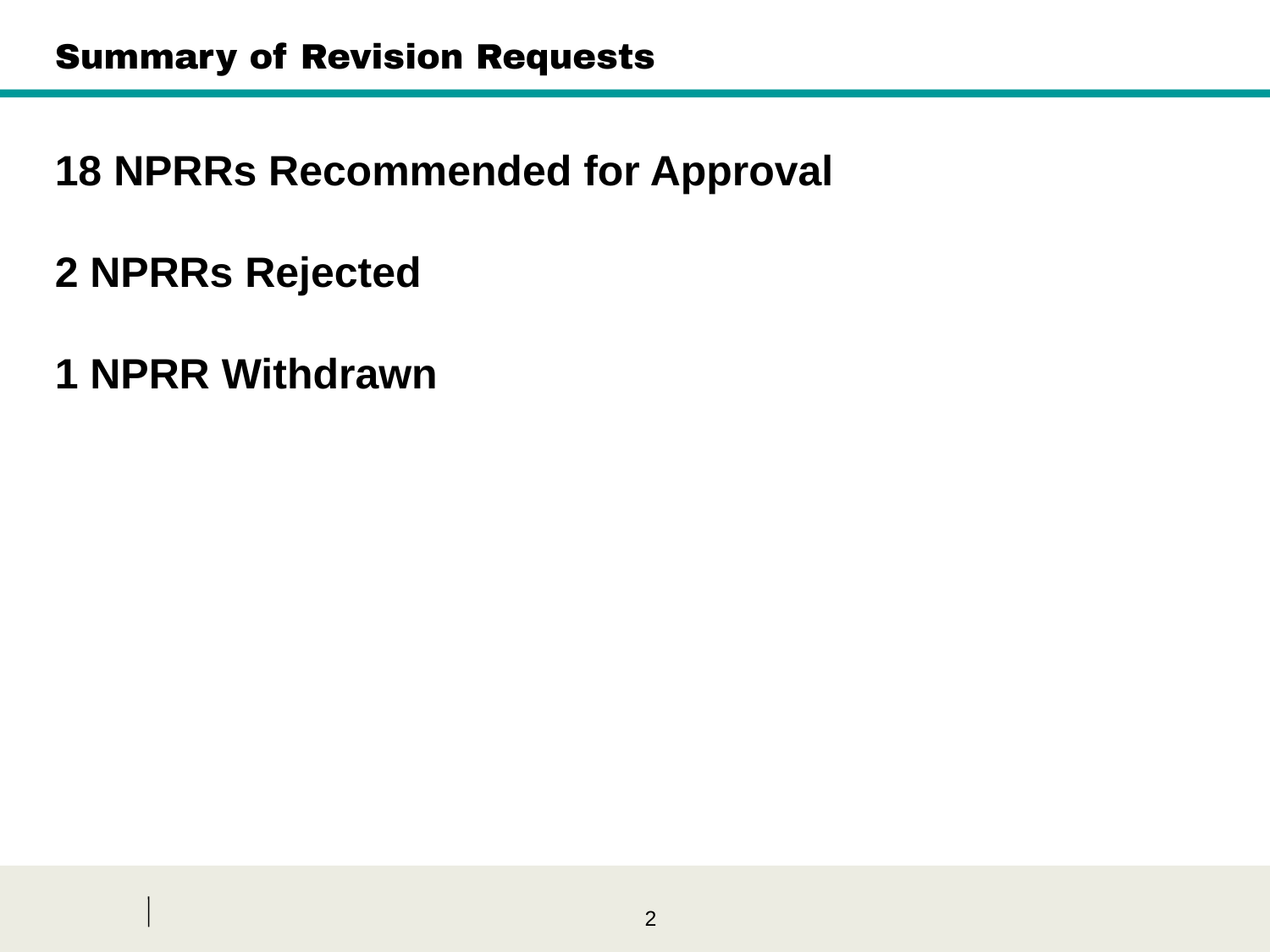

Summary of Revision Requests
18 NPRRs Recommended for Approval

2 NPRRs Rejected

1 NPRR Withdrawn